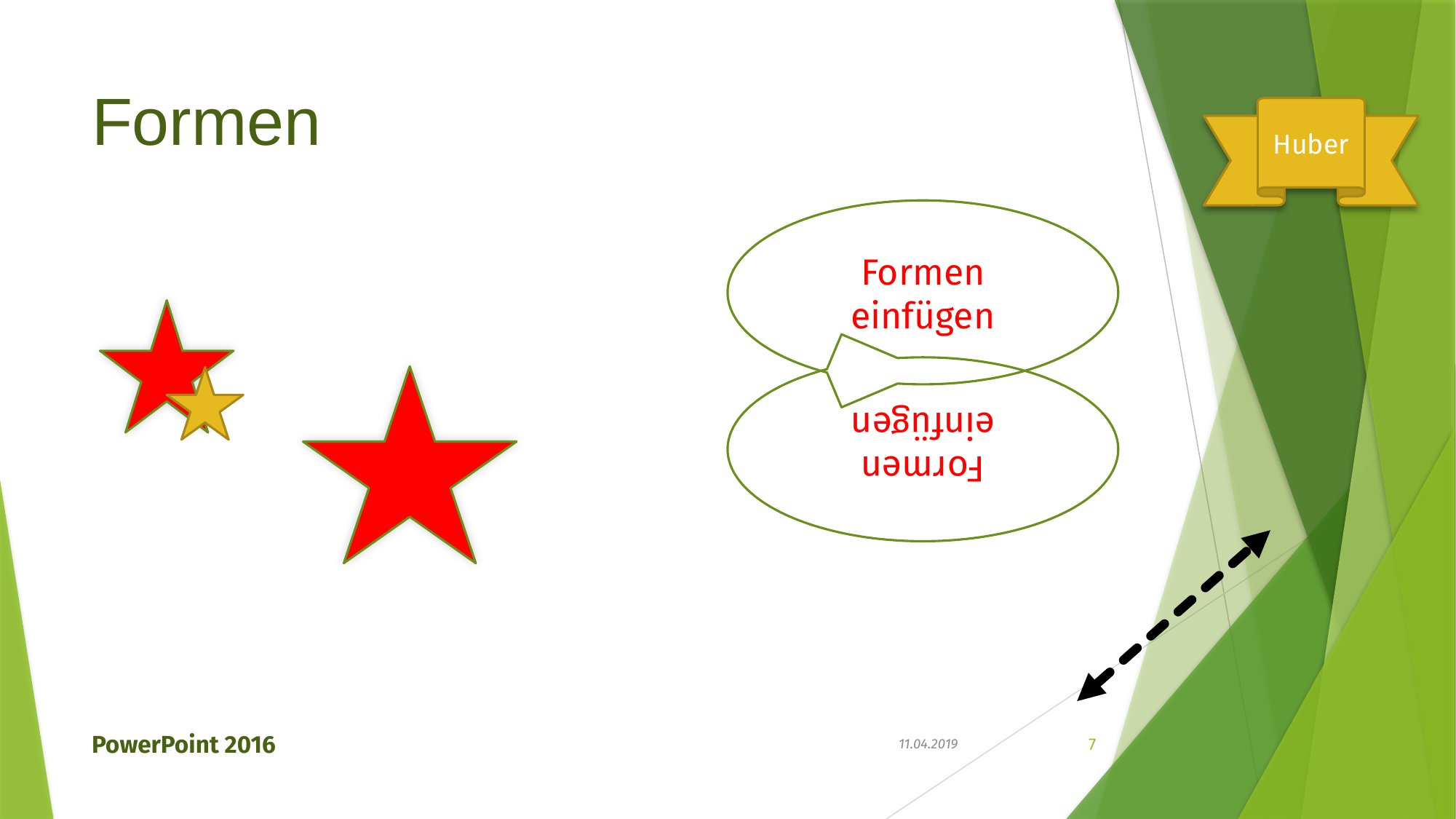

# Formen
Formen einfügen

Formen einfügen

PowerPoint 2016
11.04.2019
7